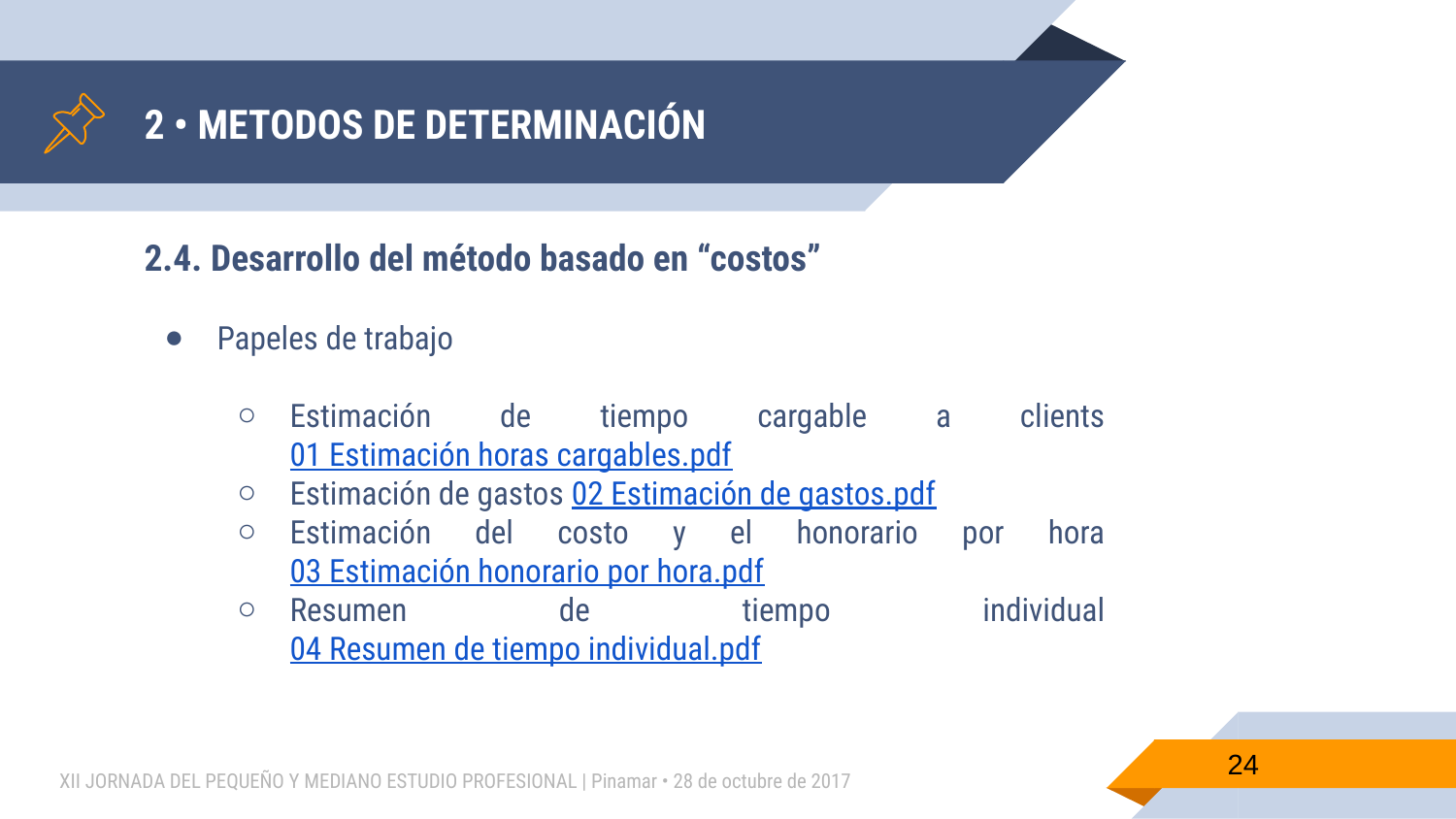

# 2 • METODOS DE DETERMINACIÓN

2.4. Desarrollo del método basado en “costos”

Papeles de trabajo

Estimación de tiempo cargable a clients 01 Estimación horas cargables.pdf
Estimación de gastos 02 Estimación de gastos.pdf
Estimación del costo y el honorario por hora 03 Estimación honorario por hora.pdf
Resumen de tiempo individual 04 Resumen de tiempo individual.pdf
24